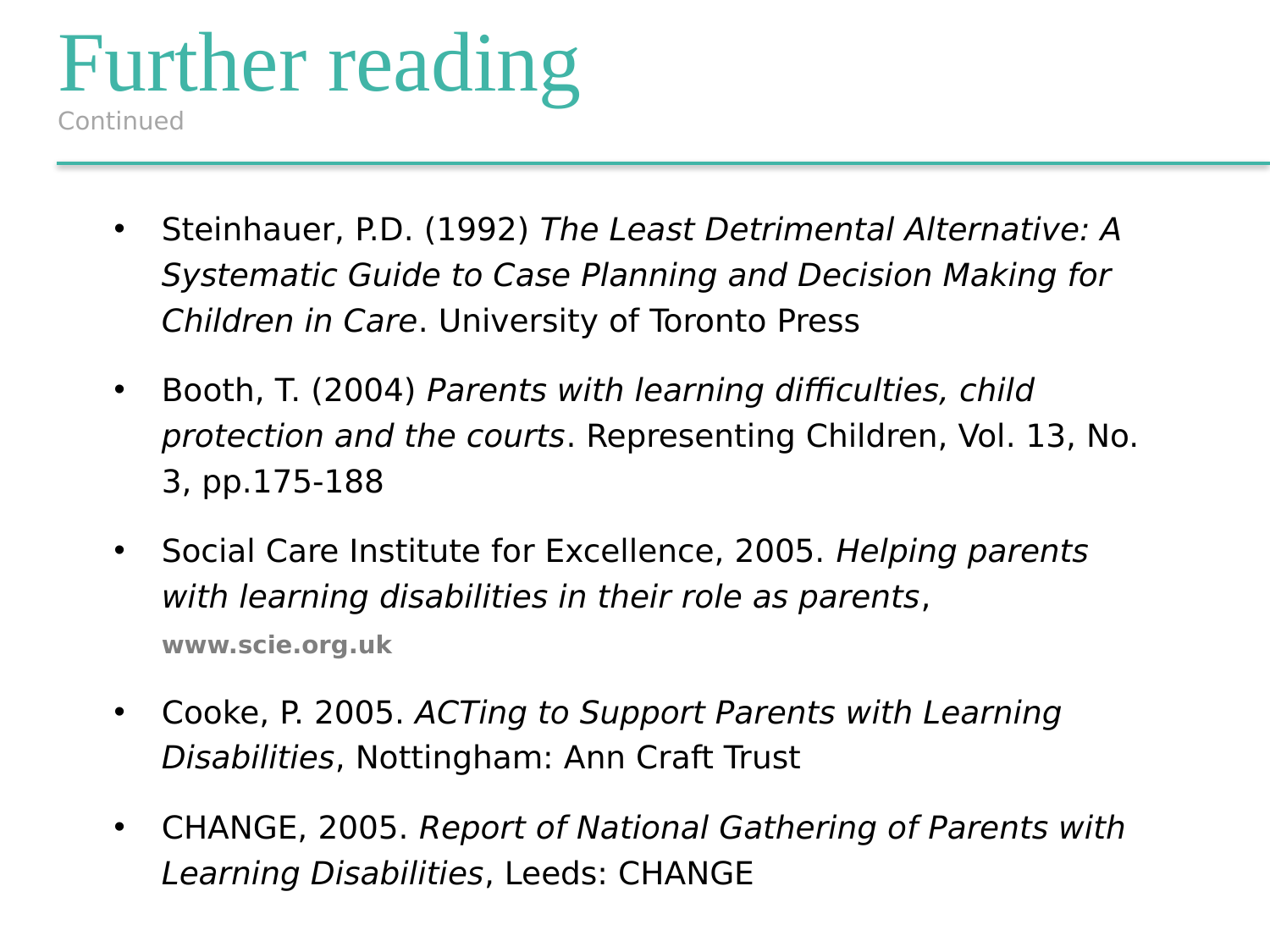

Further reading
Continued
Steinhauer, P.D. (1992) The Least Detrimental Alternative: A Systematic Guide to Case Planning and Decision Making for Children in Care. University of Toronto Press
Booth, T. (2004) Parents with learning difficulties, child protection and the courts. Representing Children, Vol. 13, No. 3, pp.175-188
Social Care Institute for Excellence, 2005. Helping parents with learning disabilities in their role as parents, www.scie.org.uk
Cooke, P. 2005. ACTing to Support Parents with Learning Disabilities, Nottingham: Ann Craft Trust
CHANGE, 2005. Report of National Gathering of Parents with Learning Disabilities, Leeds: CHANGE